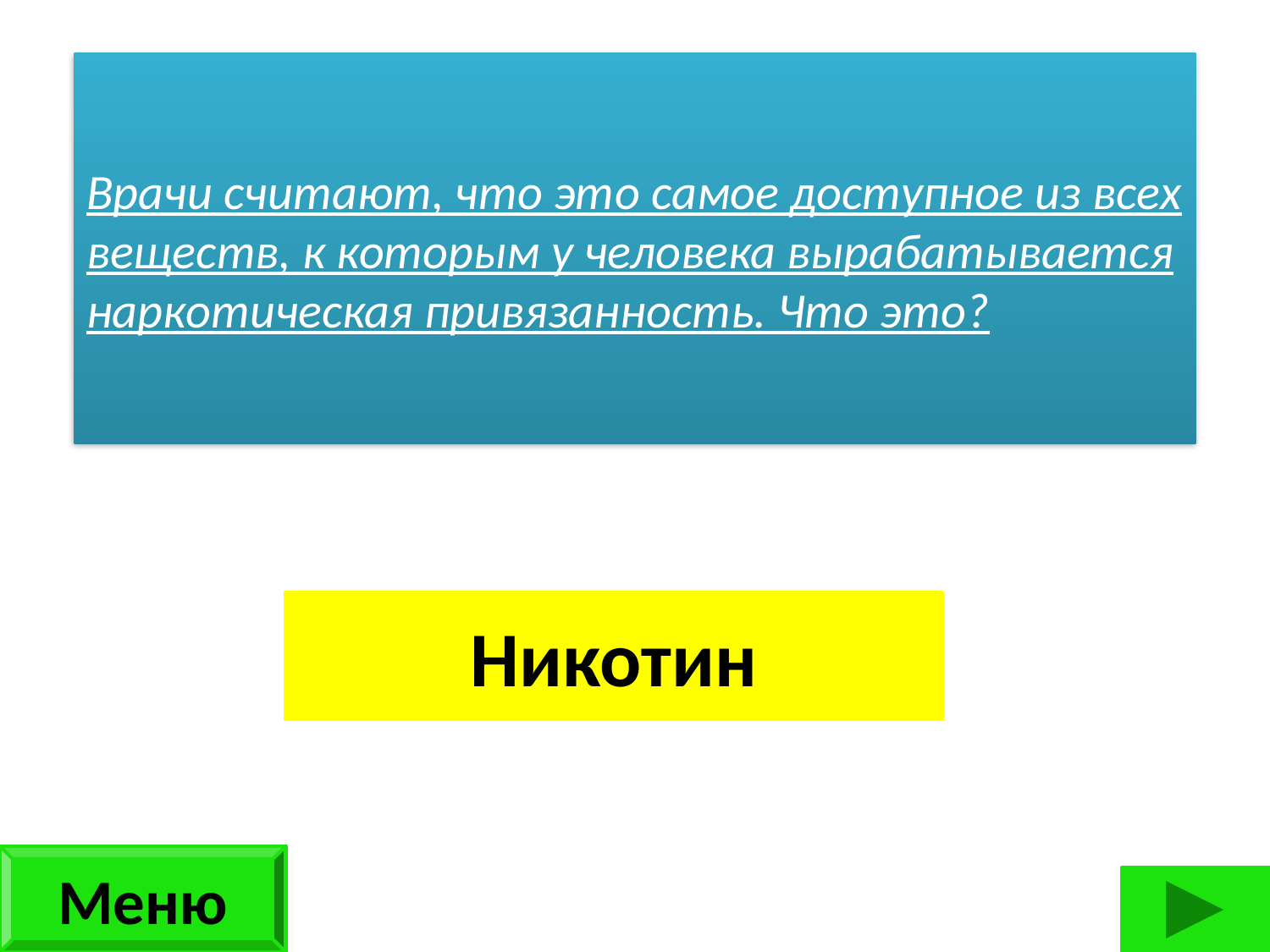

Врачи считают, что это самое доступное из всех веществ, к которым у человека вырабатывается наркотическая привязанность. Что это?

Никотин
Меню